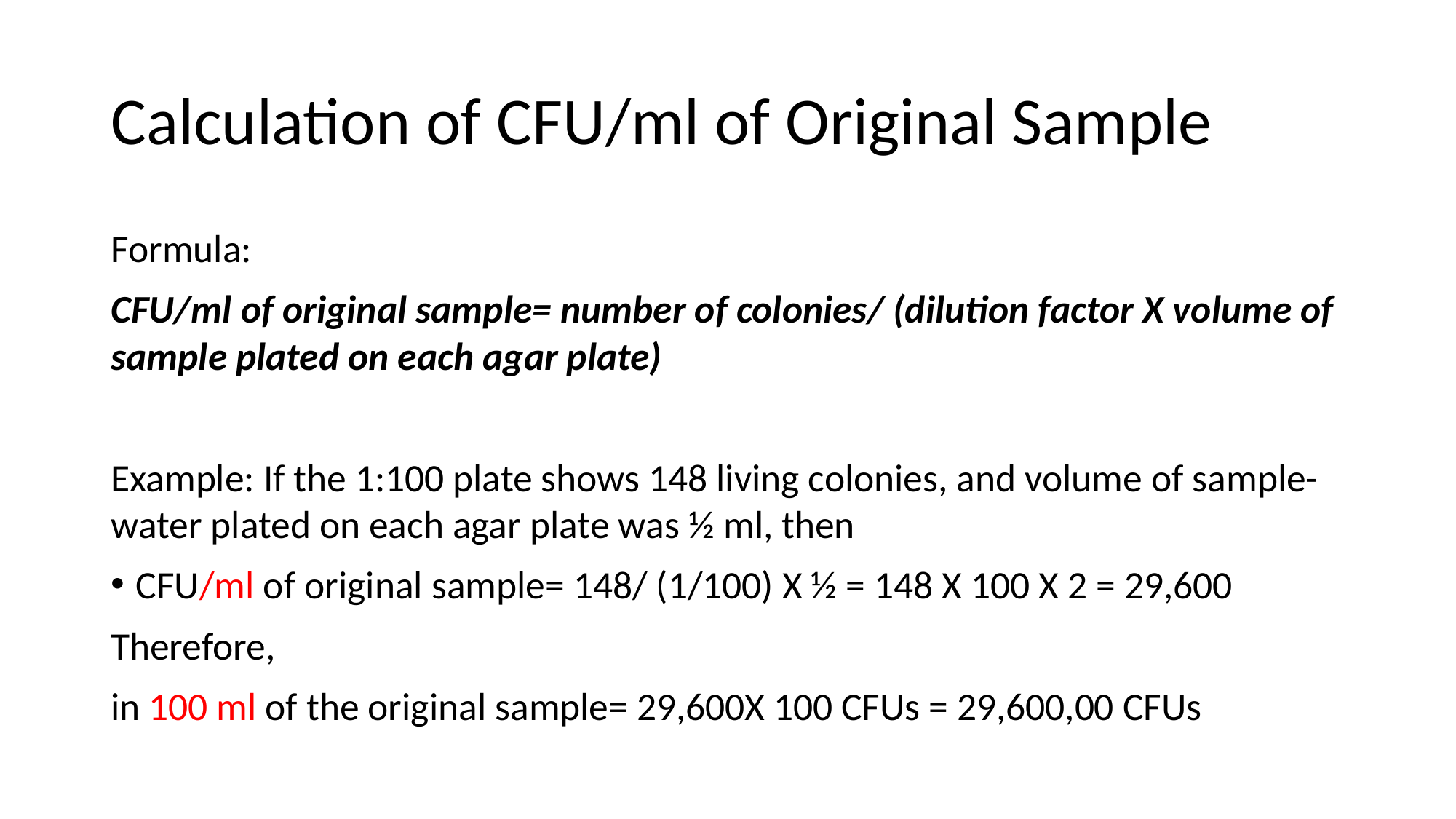

# Calculation of CFU/ml of Original Sample
Formula:
CFU/ml of original sample= number of colonies/ (dilution factor X volume of sample plated on each agar plate)

Example: If the 1:100 plate shows 148 living colonies, and volume of sample-water plated on each agar plate was ½ ml, then
CFU/ml of original sample= 148/ (1/100) X ½ = 148 X 100 X 2 = 29,600
Therefore,
in 100 ml of the original sample= 29,600X 100 CFUs = 29,600,00 CFUs